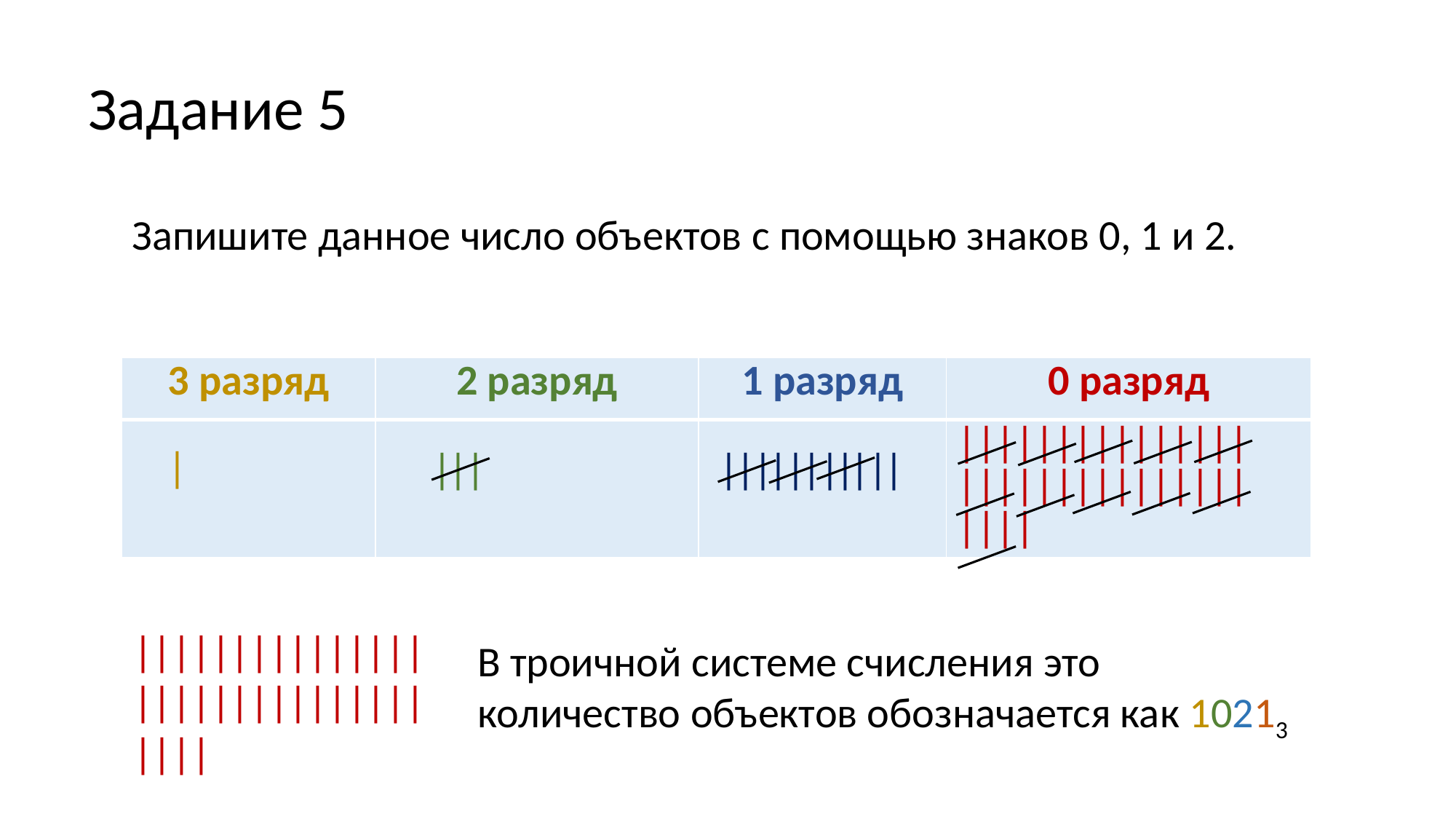

# Задание 5
Запишите данное число объектов с помощью знаков 0, 1 и 2.
| 3 разряд | 2 разряд | 1 разряд | 0 разряд |
| --- | --- | --- | --- |
|  |  |  | ||||||||||||||| ||||||||||||||| |||| |
|
|
|
|
|
|
|
|
|
|
|
|
|
|
|
|||||||||||||||
|||||||||||||||
||||
В троичной системе счисления это количество объектов обозначается как 10213